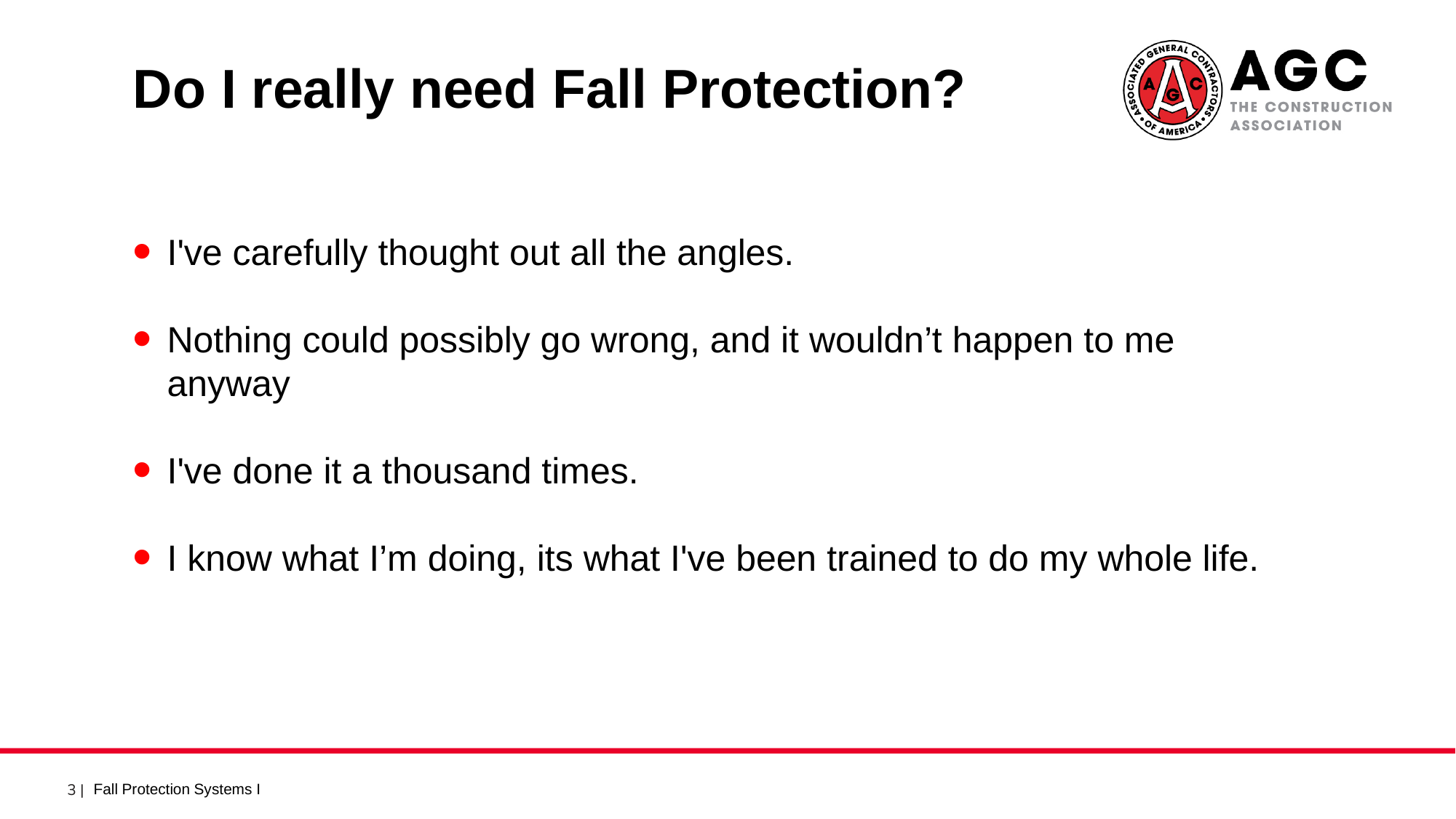

Do I really need Fall Protection?
I've carefully thought out all the angles.

Nothing could possibly go wrong, and it wouldn’t happen to me anyway

I've done it a thousand times.

I know what I’m doing, its what I've been trained to do my whole life.
Fall Protection Systems I